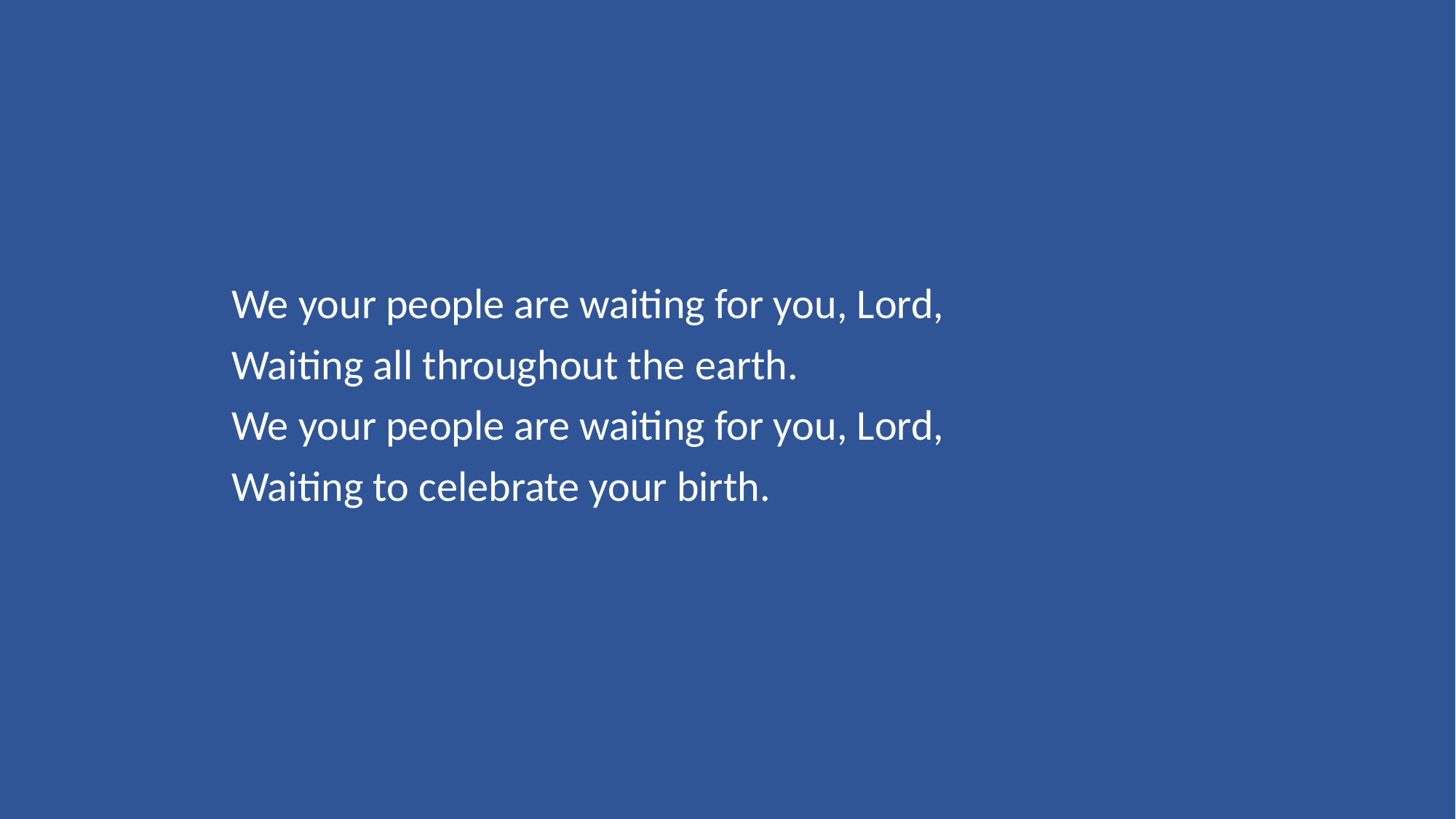

We your people are waiting for you, Lord,
Waiting all throughout the earth.
We your people are waiting for you, Lord,
Waiting to celebrate your birth.